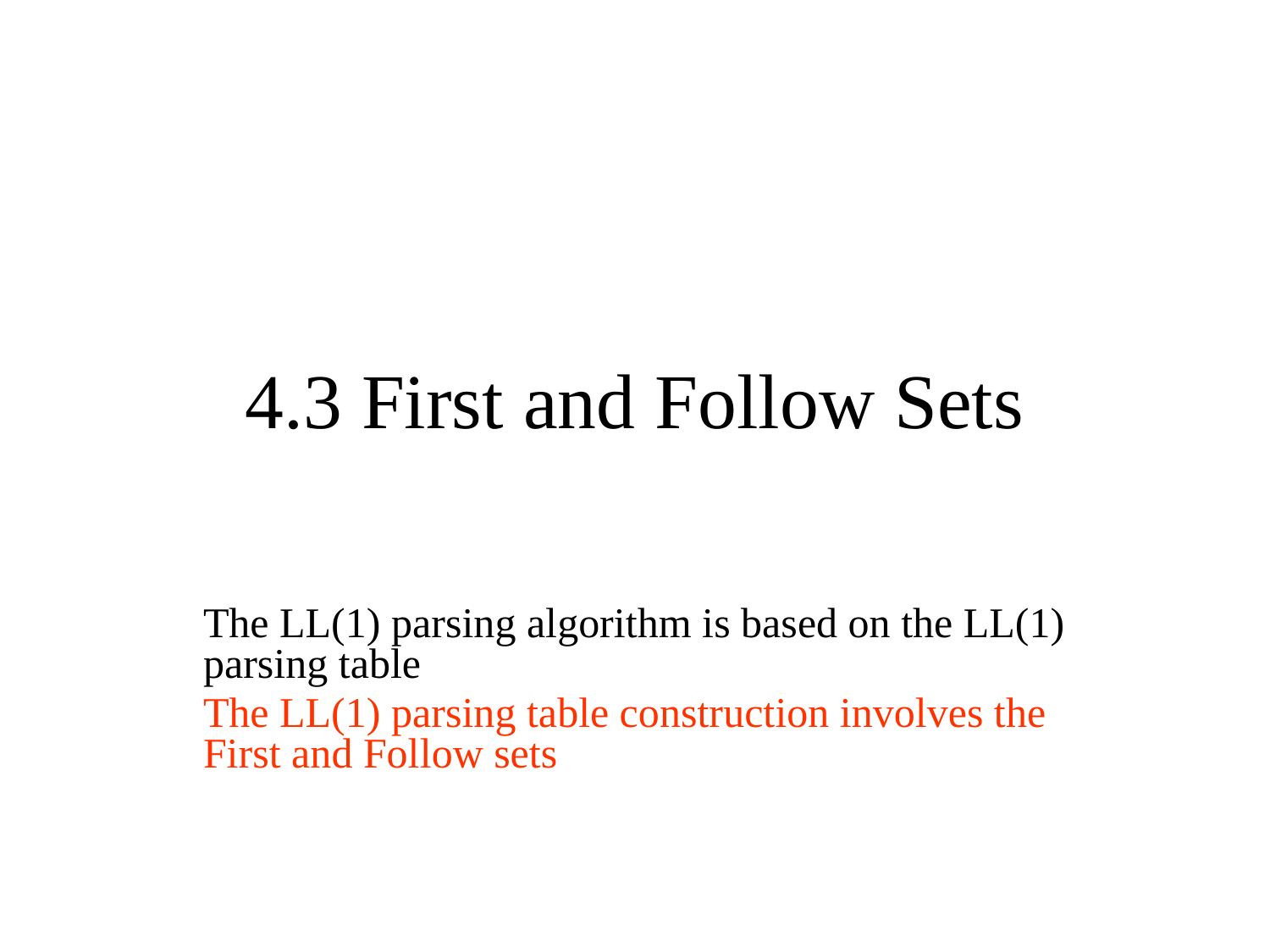

# 4.3 First and Follow Sets

The LL(1) parsing algorithm is based on the LL(1) parsing table
The LL(1) parsing table construction involves the First and Follow sets